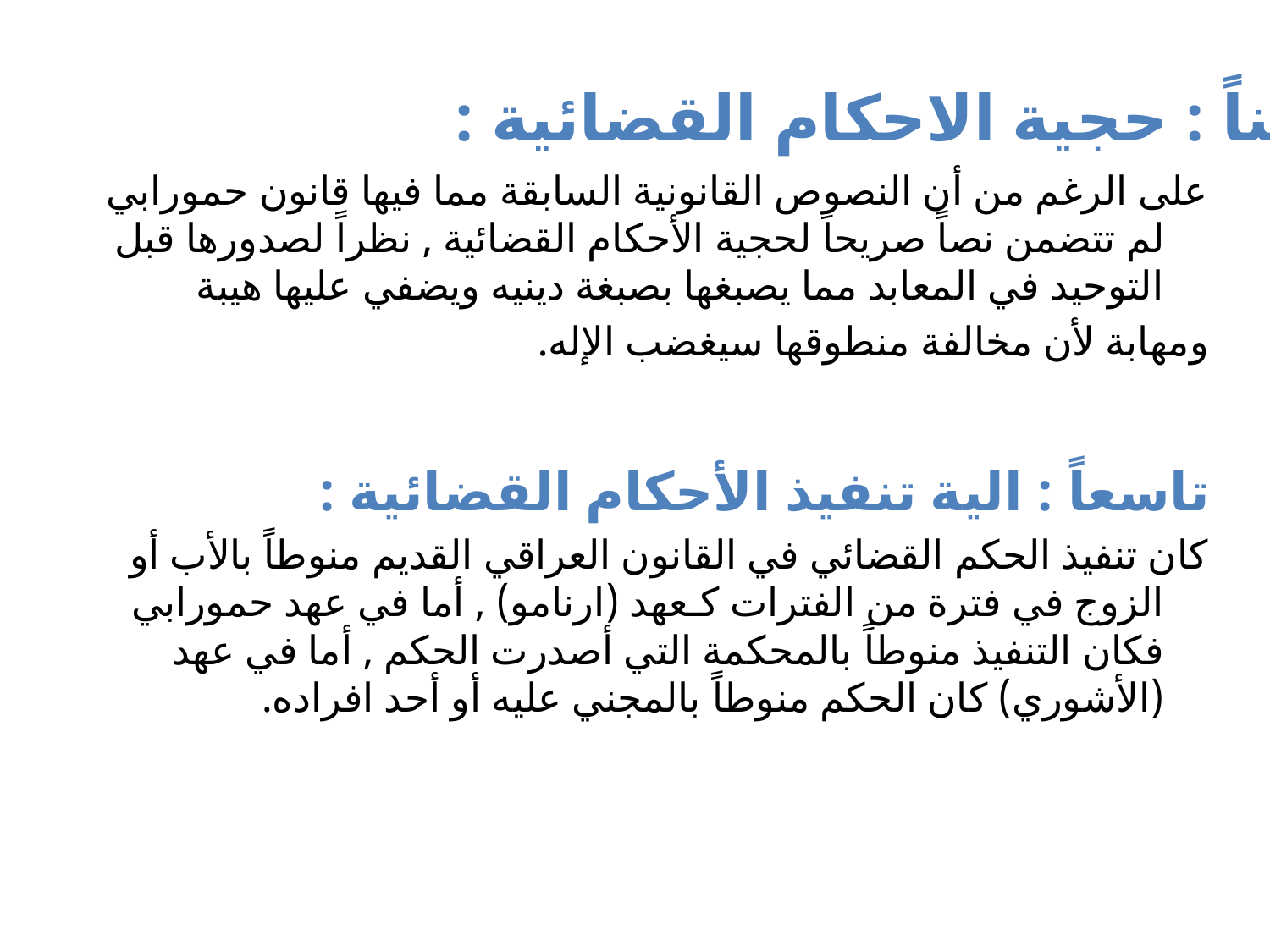

# ثامناً : حجية الاحكام القضائية :
على الرغم من أن النصوص القانونية السابقة مما فيها قانون حمورابي لم تتضمن نصاً صريحاً لحجية الأحكام القضائية , نظراً لصدورها قبل التوحيد في المعابد مما يصبغها بصبغة دينيه ويضفي عليها هيبة
ومهابة لأن مخالفة منطوقها سيغضب الإله.

تاسعاً : الية تنفيذ الأحكام القضائية :
كان تنفيذ الحكم القضائي في القانون العراقي القديم منوطاً بالأب أو الزوج في فترة من الفترات كـعهد (ارنامو) , أما في عهد حمورابي فكان التنفيذ منوطاً بالمحكمة التي أصدرت الحكم , أما في عهد (الأشوري) كان الحكم منوطاً بالمجني عليه أو أحد افراده.